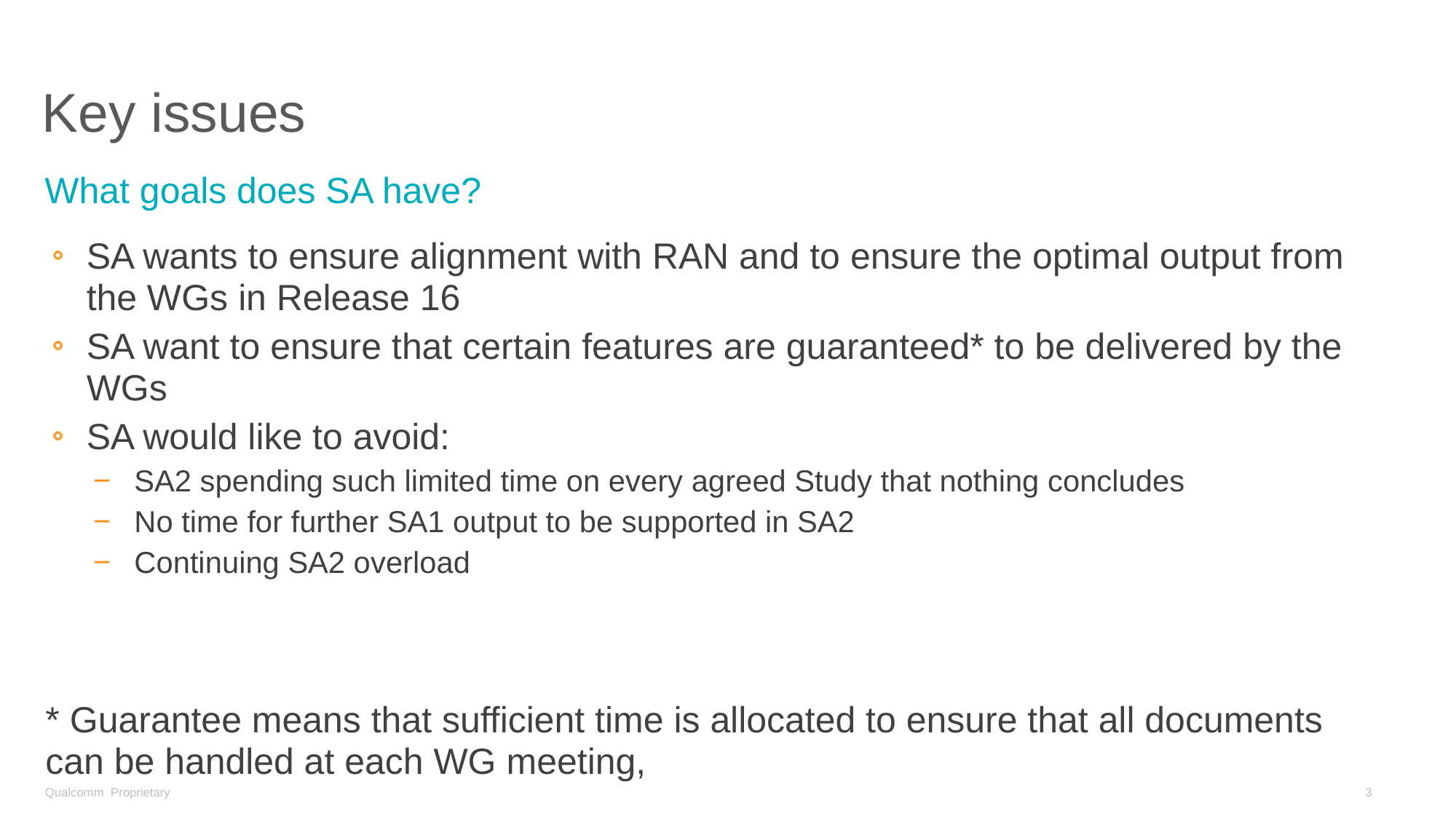

# Key issues
What goals does SA have?
SA wants to ensure alignment with RAN and to ensure the optimal output from the WGs in Release 16
SA want to ensure that certain features are guaranteed* to be delivered by the WGs
SA would like to avoid:
SA2 spending such limited time on every agreed Study that nothing concludes
No time for further SA1 output to be supported in SA2
Continuing SA2 overload

* Guarantee means that sufficient time is allocated to ensure that all documents can be handled at each WG meeting,